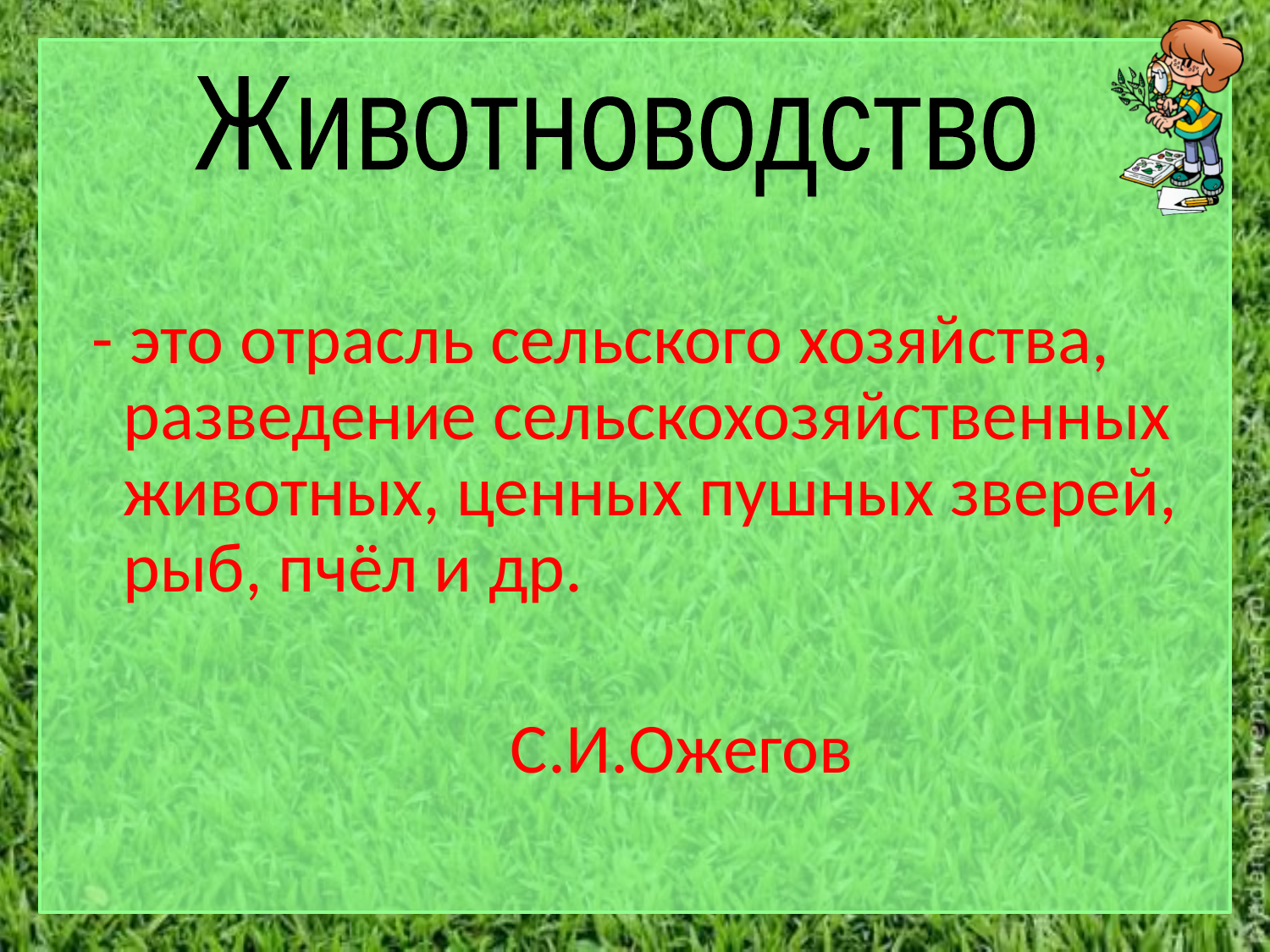

Животноводство
 - это отрасль сельского хозяйства, разведение сельскохозяйственных животных, ценных пушных зверей, рыб, пчёл и др.

                           С.И.Ожегов